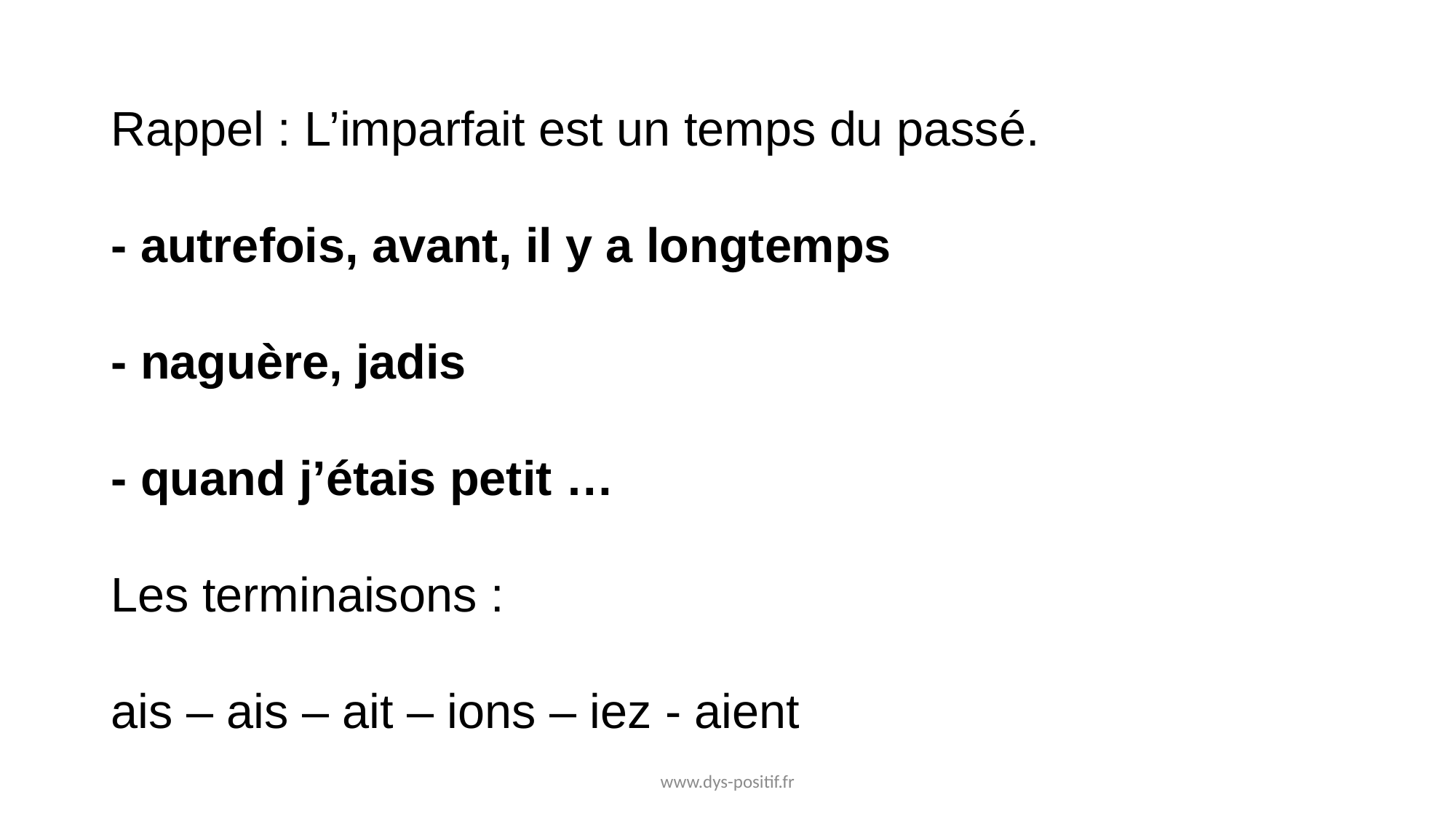

# Rappel : L’imparfait est un temps du passé. - autrefois, avant, il y a longtemps - naguère, jadis - quand j’étais petit … Les terminaisons : ais – ais – ait – ions – iez - aient
www.dys-positif.fr